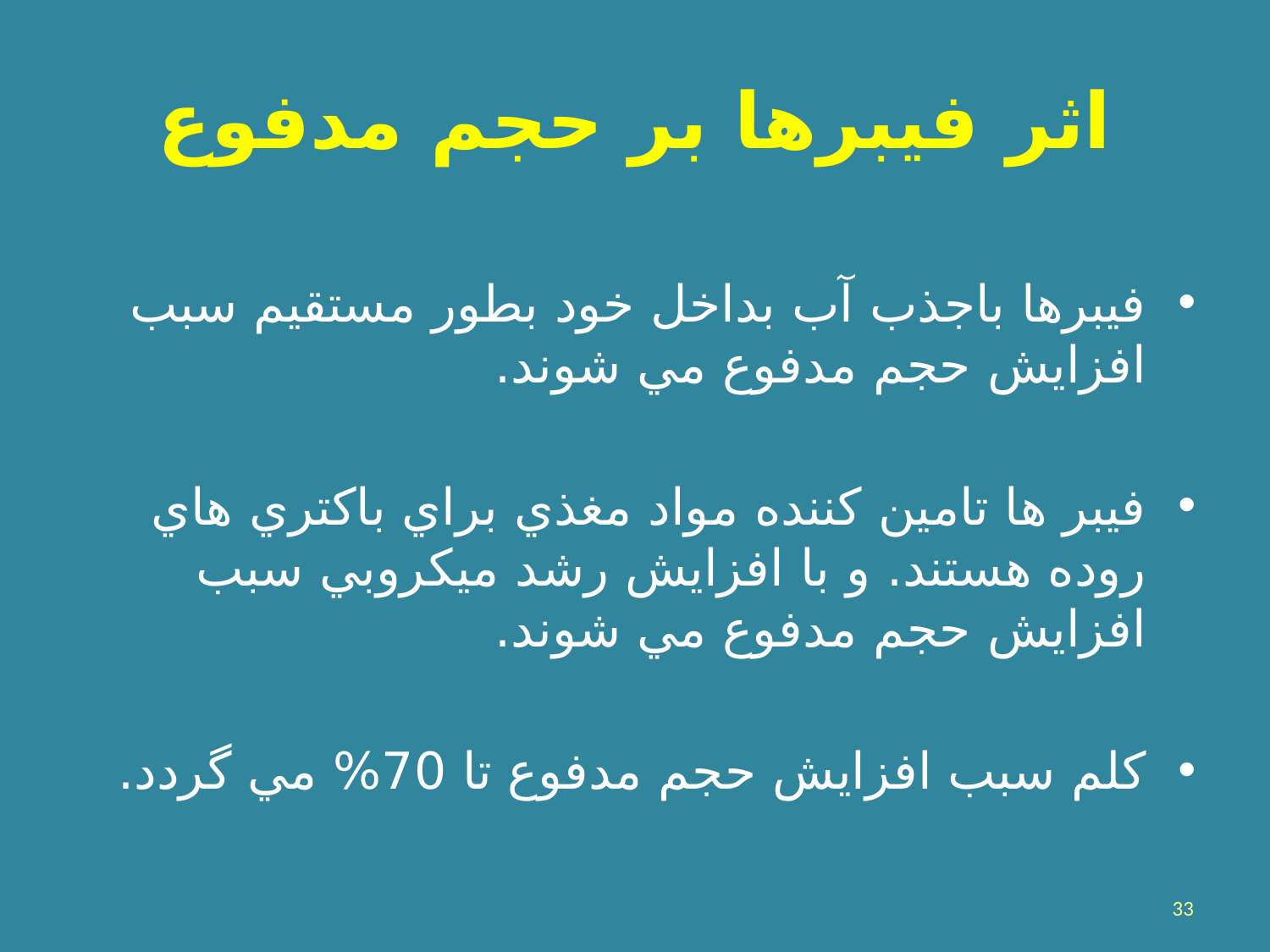

# اثر فيبرها بر حجم مدفوع
فيبرها باجذب آب بداخل خود بطور مستقيم سبب افزايش حجم مدفوع مي شوند.

فيبر ها تامين کننده مواد مغذي براي باکتري هاي روده هستند. و با افزايش رشد ميکروبي سبب افزايش حجم مدفوع مي شوند.

کلم سبب افزايش حجم مدفوع تا 70% مي گردد.
33